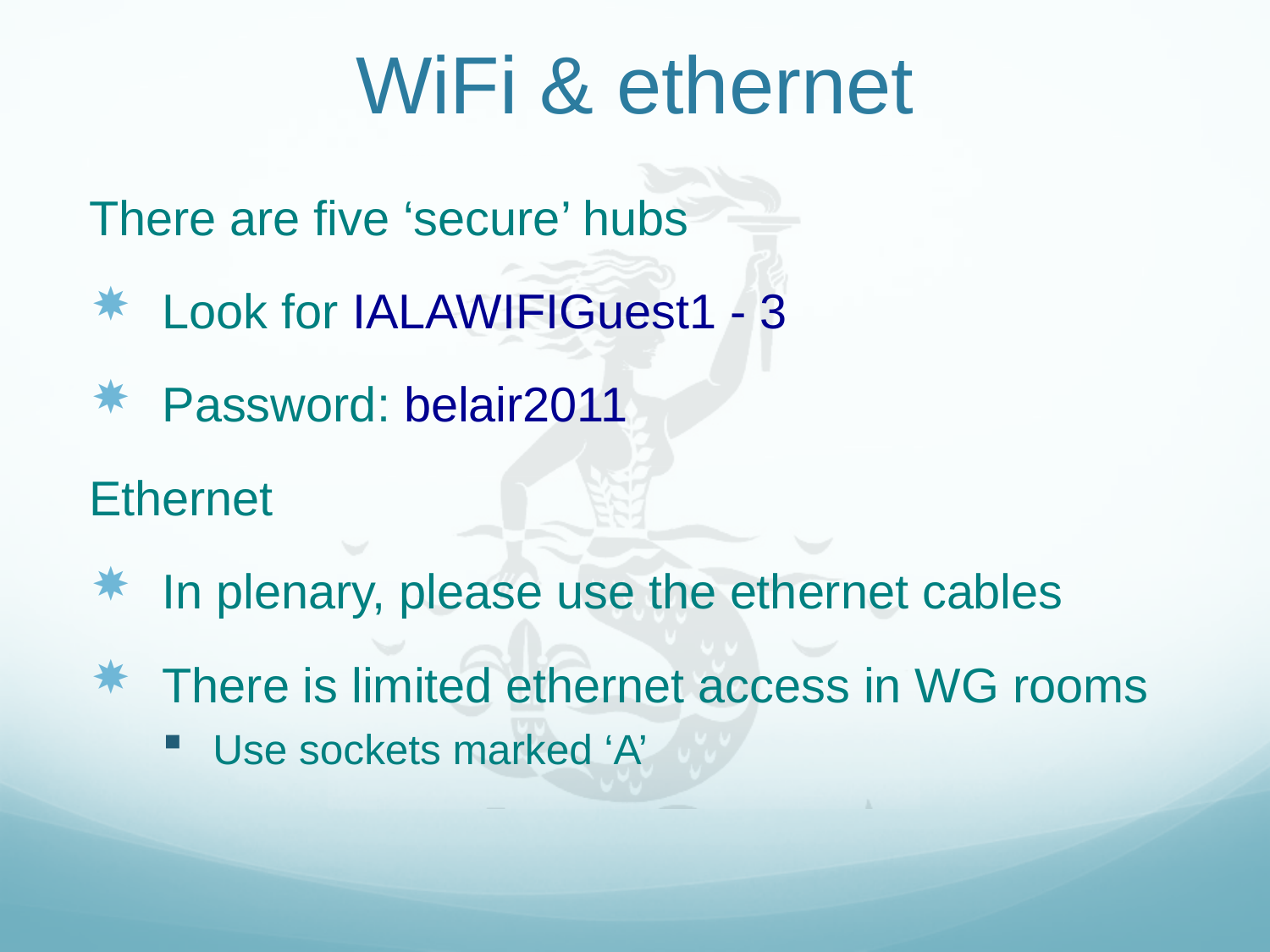

# WiFi & ethernet
There are five ‘secure’ hubs
Look for IALAWIFIGuest1 - 3
Password: belair2011
Ethernet
In plenary, please use the ethernet cables
There is limited ethernet access in WG rooms
Use sockets marked ‘A’